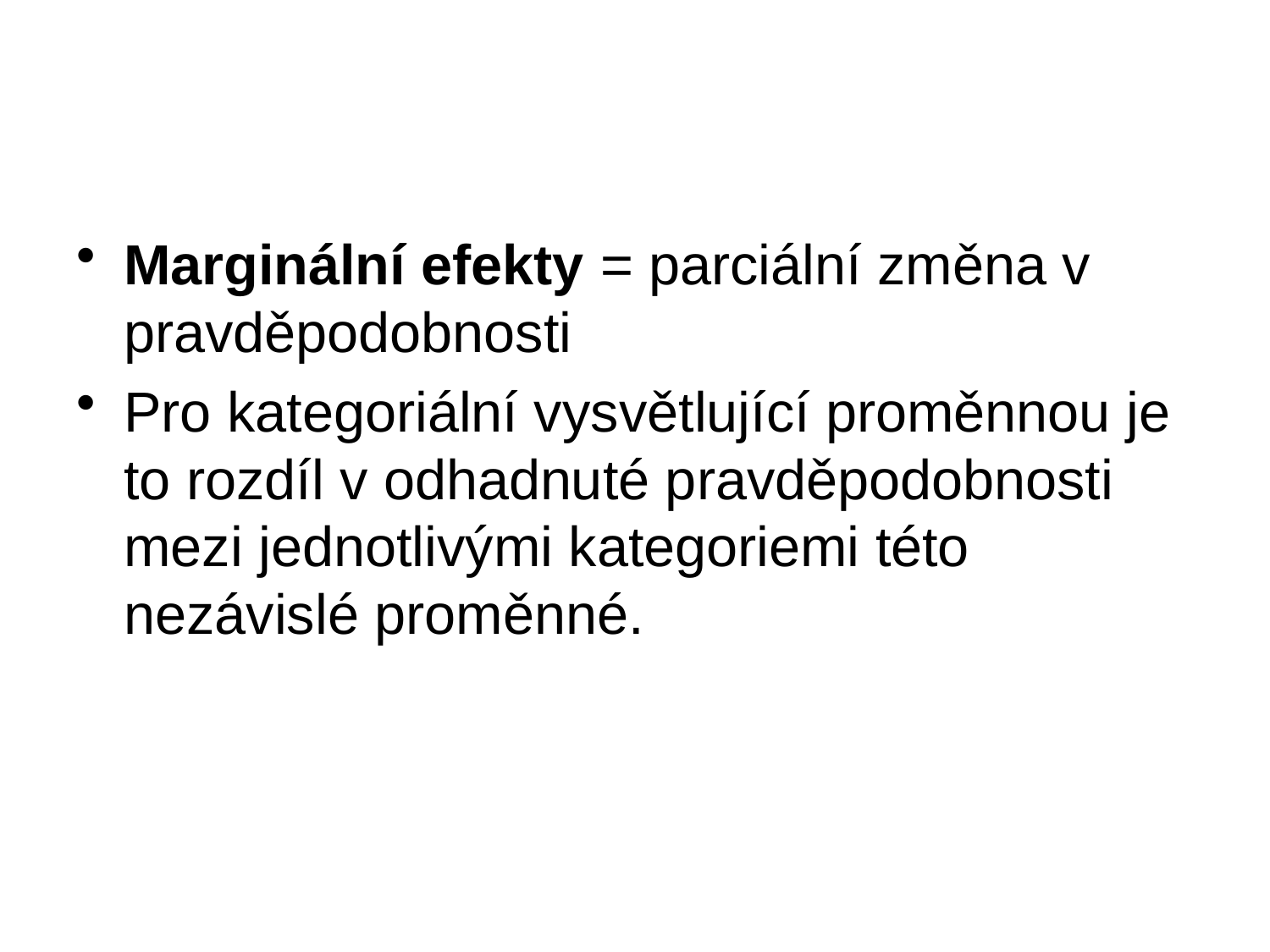

#
Marginální efekty = parciální změna v pravděpodobnosti
Pro kategoriální vysvětlující proměnnou je to rozdíl v odhadnuté pravděpodobnosti mezi jednotlivými kategoriemi této nezávislé proměnné.